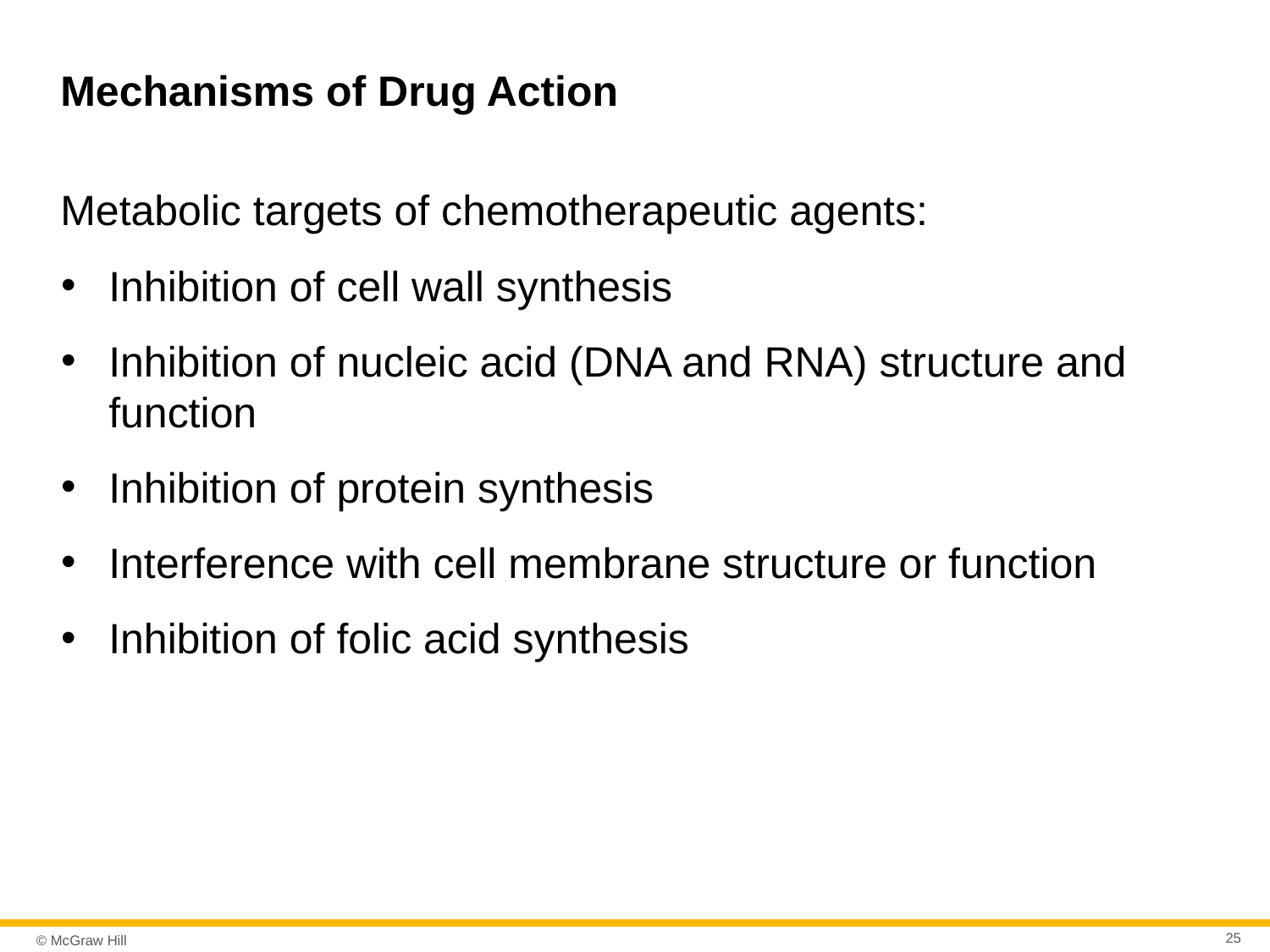

# Mechanisms of Drug Action
Metabolic targets of chemotherapeutic agents:
Inhibition of cell wall synthesis
Inhibition of nucleic acid (DNA and RNA) structure and function
Inhibition of protein synthesis
Interference with cell membrane structure or function
Inhibition of folic acid synthesis